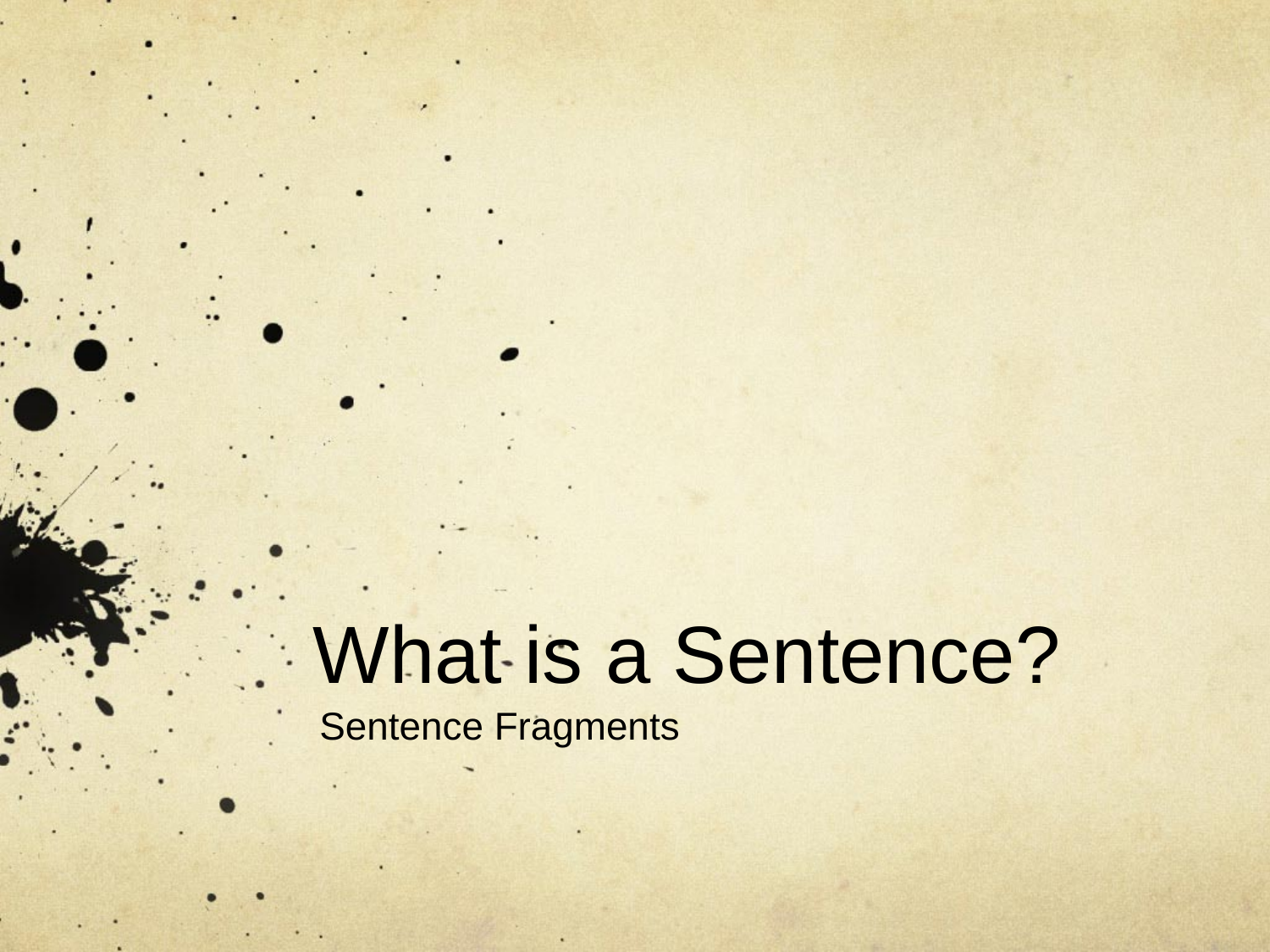

# What is a Sentence?
Sentence Fragments